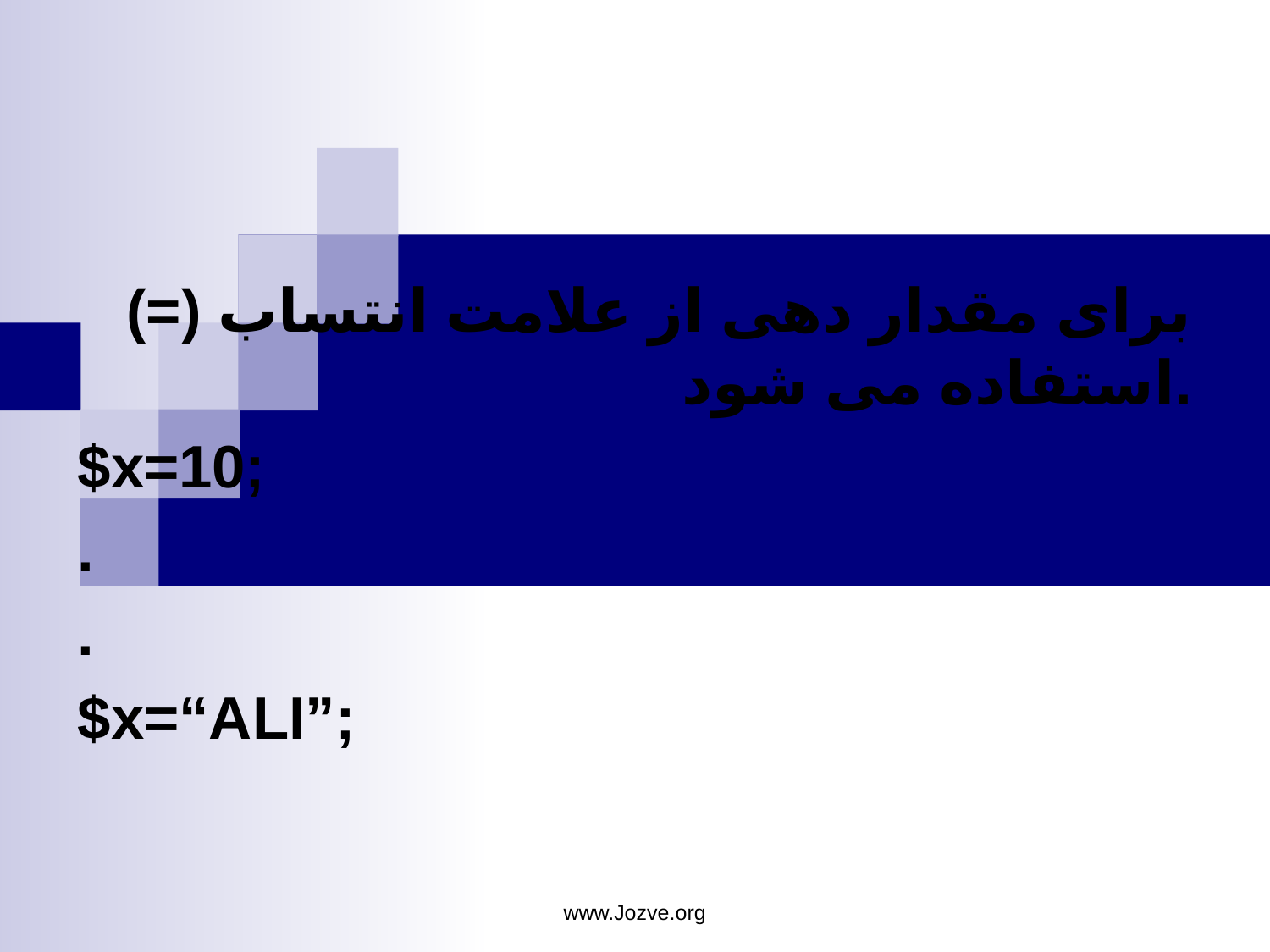

برای مقدار دهی از علامت انتساب (=) استفاده می شود.
$x=10;
.
.
$x=“ALI”;

www.Jozve.org